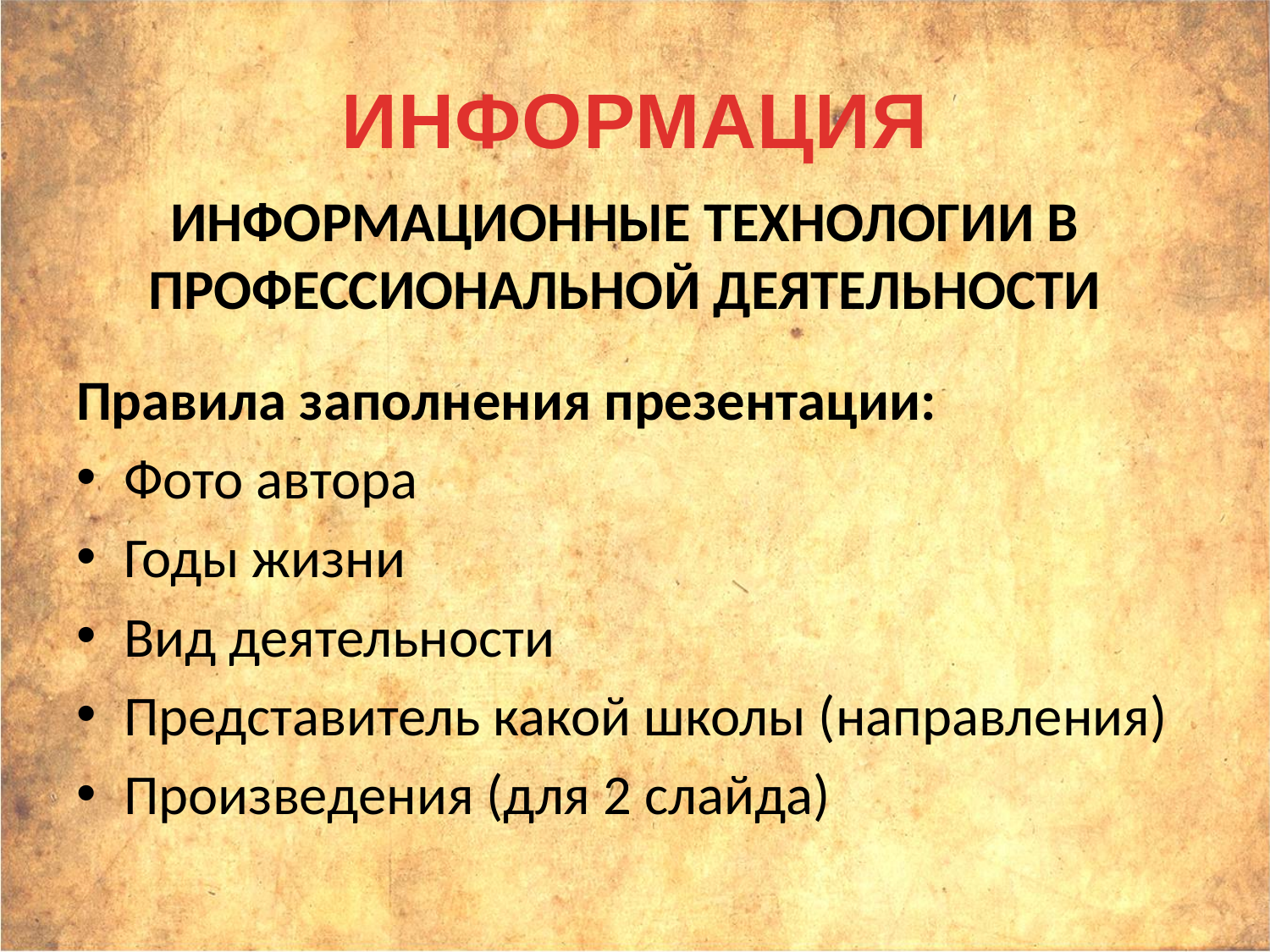

# ИНФОРМАЦИЯ
ИНФОРМАЦИОННЫЕ ТЕХНОЛОГИИ В ПРОФЕССИОНАЛЬНОЙ ДЕЯТЕЛЬНОСТИ
Правила заполнения презентации:
Фото автора
Годы жизни
Вид деятельности
Представитель какой школы (направления)
Произведения (для 2 слайда)